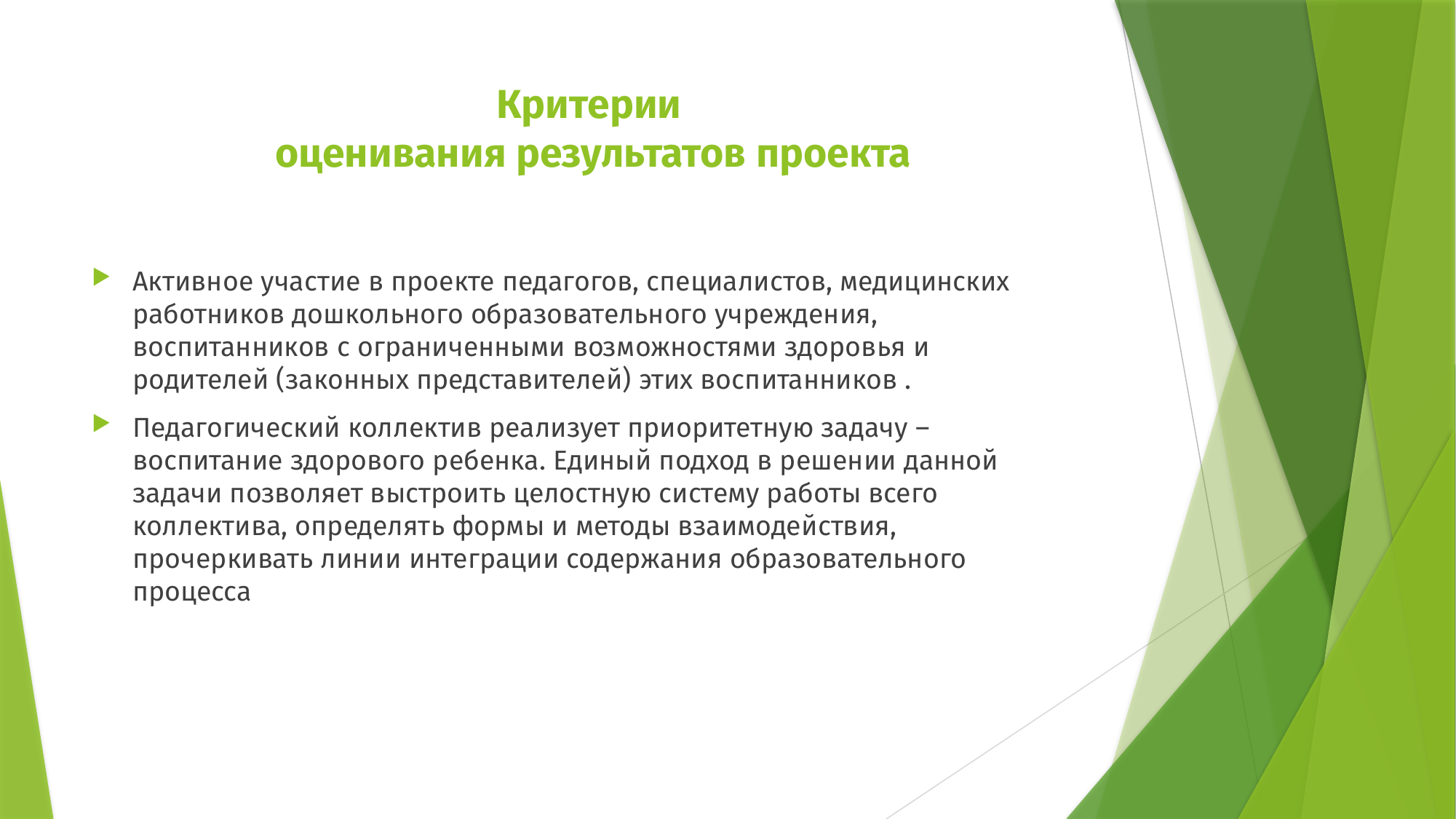

# Критерии оценивания результатов проекта
Активное участие в проекте педагогов, специалистов, медицинских работников дошкольного образовательного учреждения, воспитанников с ограниченными возможностями здоровья и  родителей (законных представителей) этих воспитанников .
Педагогический коллектив реализует приоритетную задачу – воспитание здорового ребенка. Единый подход в решении данной задачи позволяет выстроить целостную систему работы всего коллектива, определять формы и методы взаимодействия, прочеркивать линии интеграции содержания образовательного процесса